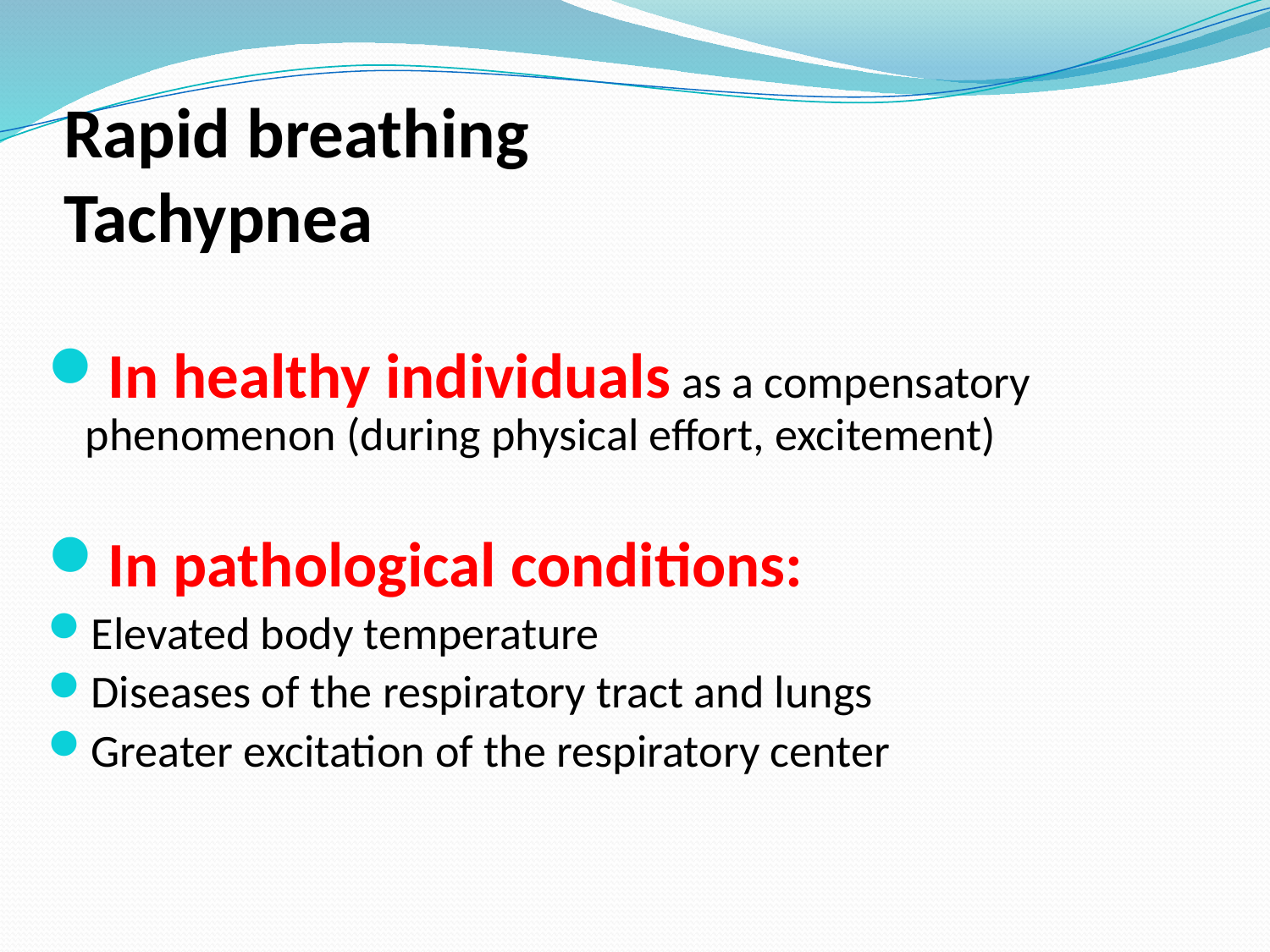

# Rapid breathing Tachypnea
In healthy individuals as a compensatory phenomenon (during physical effort, excitement)

In pathological conditions:
Elevated body temperature
Diseases of the respiratory tract and lungs
Greater excitation of the respiratory center